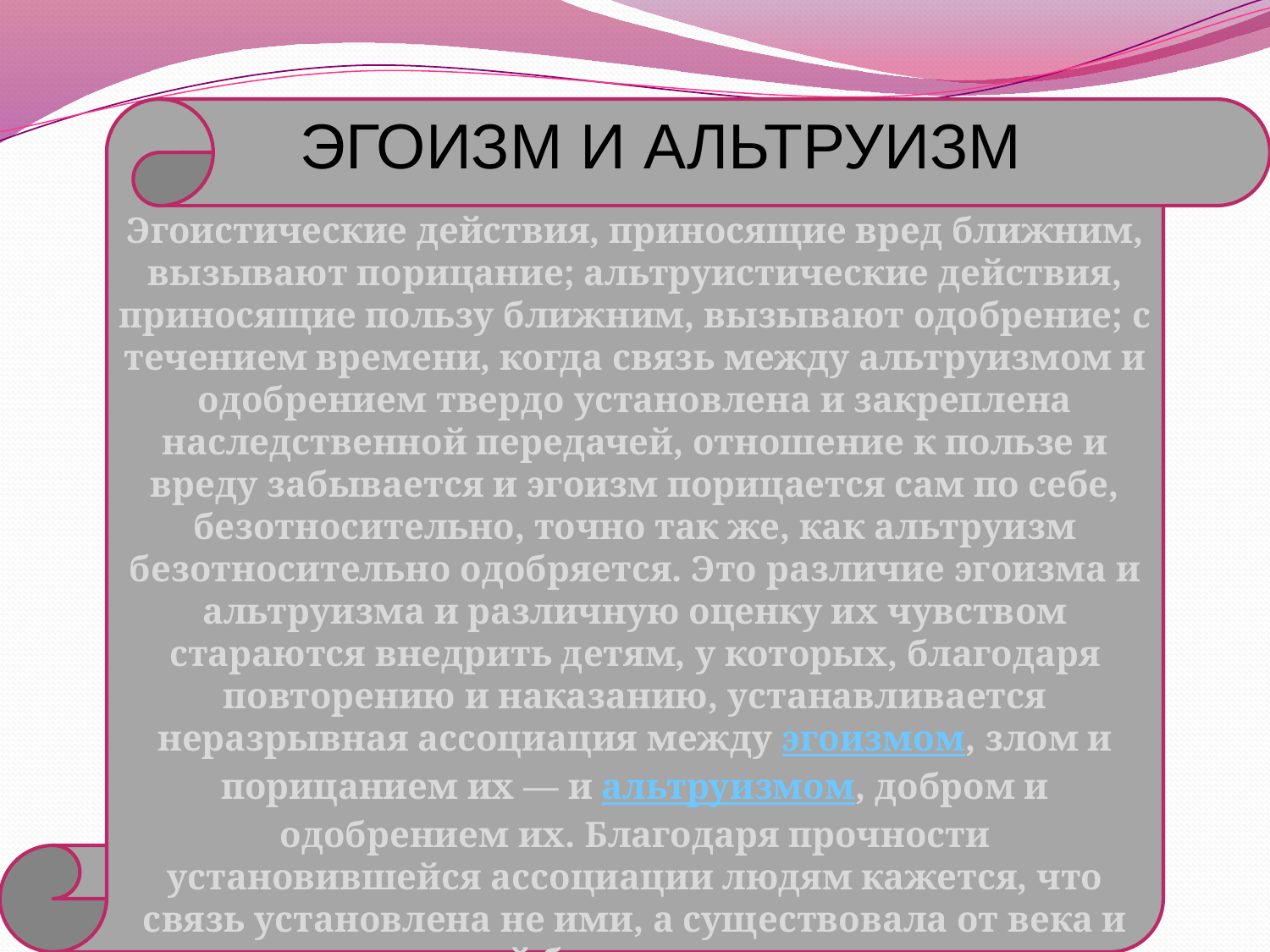

Эгоистические действия, приносящие вред ближним, вызывают порицание; альтруистические действия, приносящие пользу ближним, вызывают одобрение; с течением времени, когда связь между альтруизмом и одобрением твердо установлена и закреплена наследственной передачей, отношение к пользе и вреду забывается и эгоизм порицается сам по себе, безотносительно, точно так же, как альтруизм безотносительно одобряется. Это различие эгоизма и альтруизма и различную оценку их чувством стараются внедрить детям, у которых, благодаря повторению и наказанию, устанавливается неразрывная ассоциация между эгоизмом, злом и порицанием их — и альтруизмом, добром и одобрением их. Благодаря прочности установившейся ассоциации людям кажется, что связь установлена не ими, а существовала от века и иной быть не может.
ЭГОИЗМ И АЛЬТРУИЗМ

#